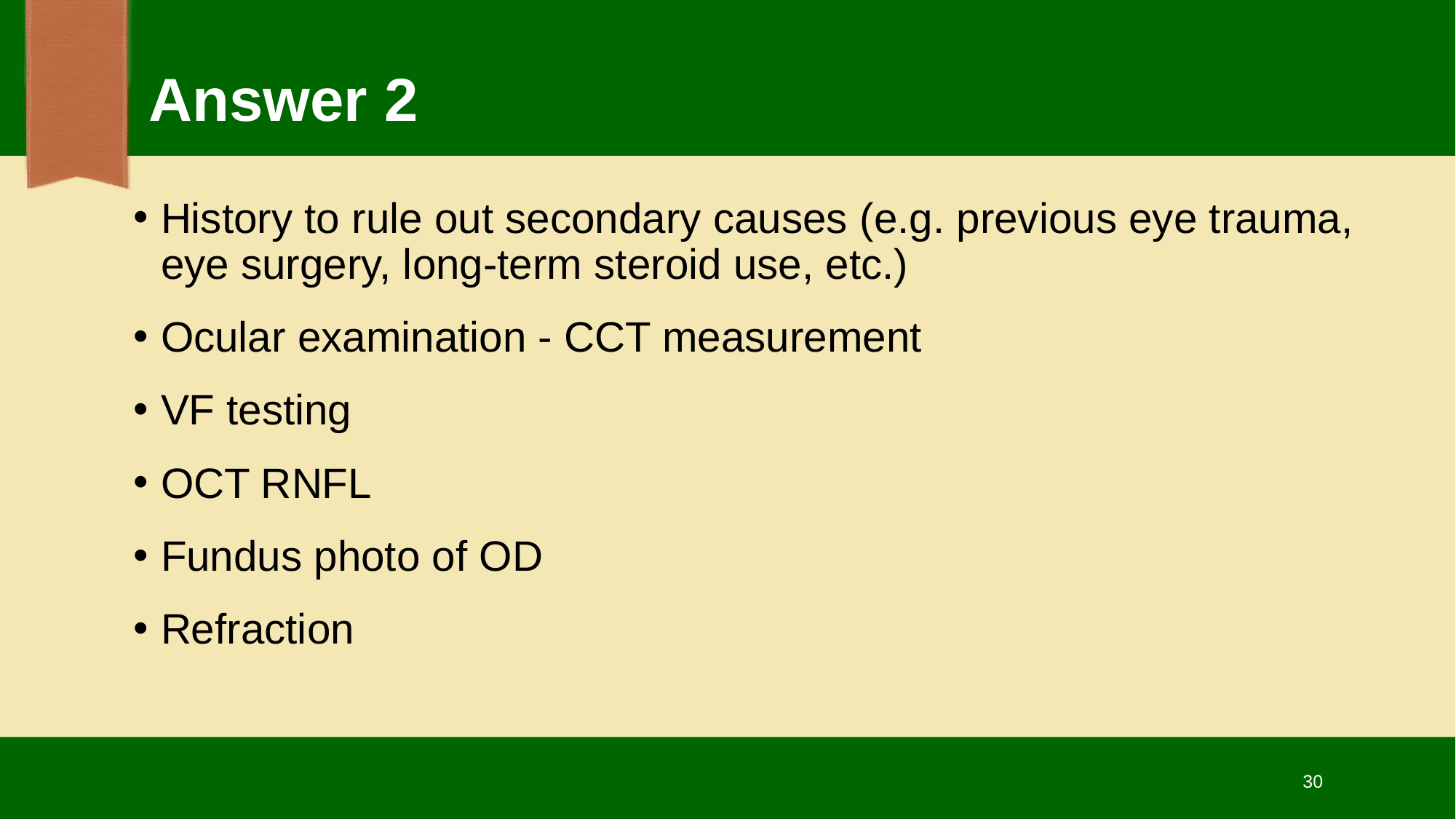

# Answer 2
History to rule out secondary causes (e.g. previous eye trauma, eye surgery, long-term steroid use, etc.)
Ocular examination - CCT measurement
VF testing
OCT RNFL
Fundus photo of OD
Refraction

30